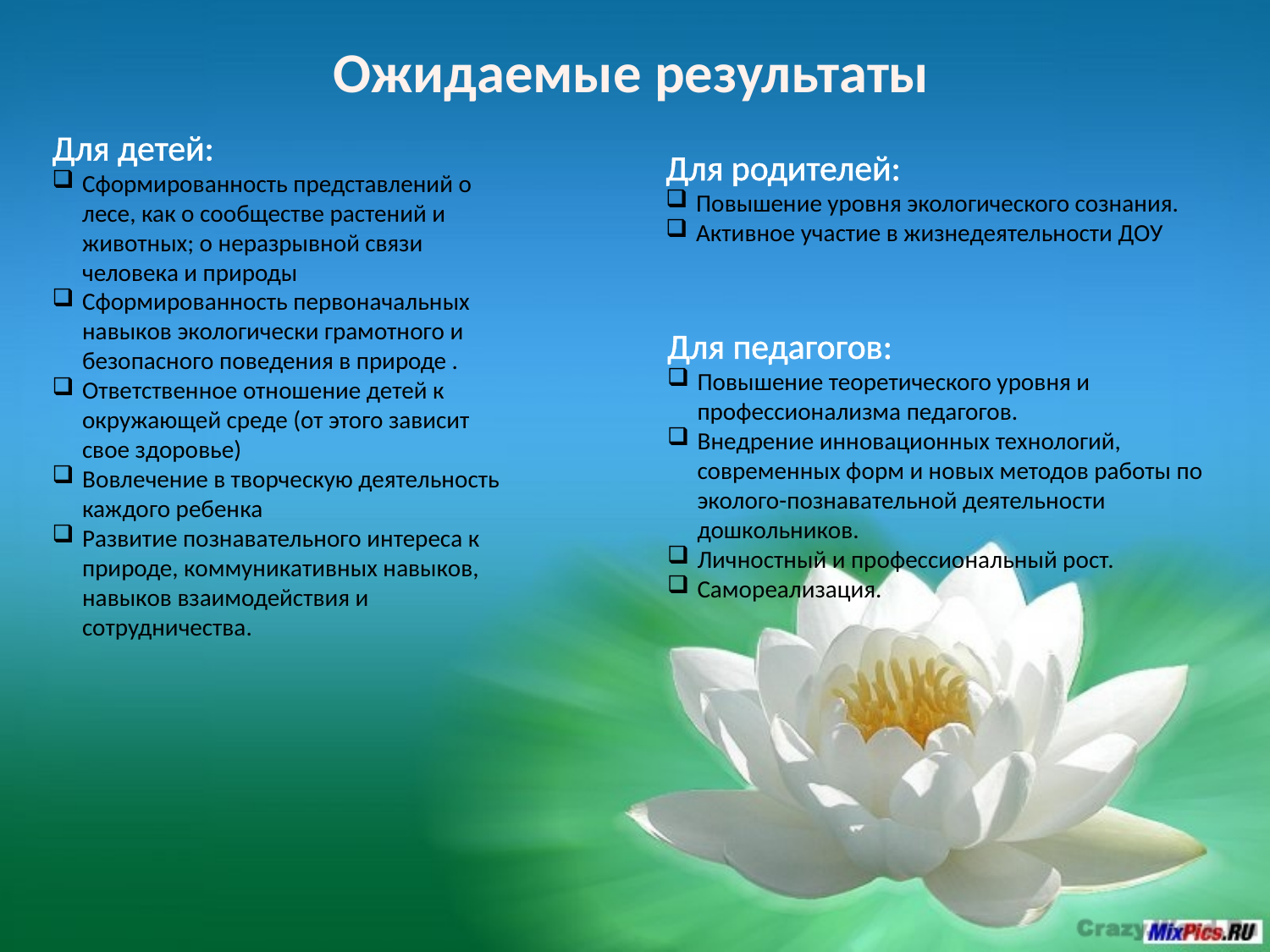

Ожидаемые результаты
Для детей:
Сформированность представлений о лесе, как о сообществе растений и животных; о неразрывной связи человека и природы
Сформированность первоначальных навыков экологически грамотного и безопасного поведения в природе .
Ответственное отношение детей к окружающей среде (от этого зависит свое здоровье)
Вовлечение в творческую деятельность каждого ребенка
Развитие познавательного интереса к природе, коммуникативных навыков, навыков взаимодействия и сотрудничества.

Для родителей:
Повышение уровня экологического сознания.
Активное участие в жизнедеятельности ДОУ

Для педагогов:
Повышение теоретического уровня и профессионализма педагогов.
Внедрение инновационных технологий, современных форм и новых методов работы по эколого-познавательной деятельности дошкольников.
Личностный и профессиональный рост.
Самореализация.